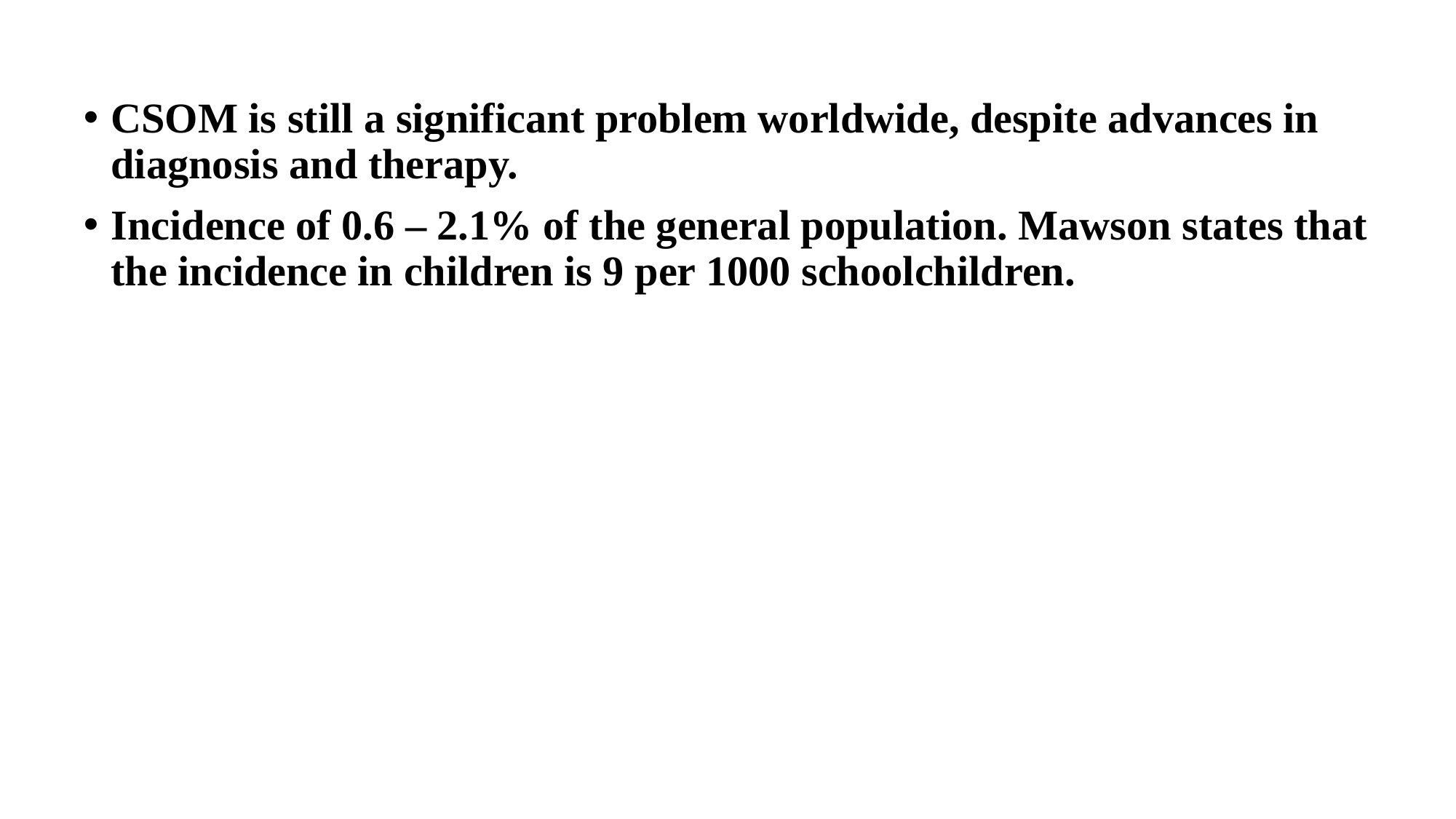

CSOM is still a significant problem worldwide, despite advances in diagnosis and therapy.
Incidence of 0.6 – 2.1% of the general population. Mawson states that the incidence in children is 9 per 1000 schoolchildren.